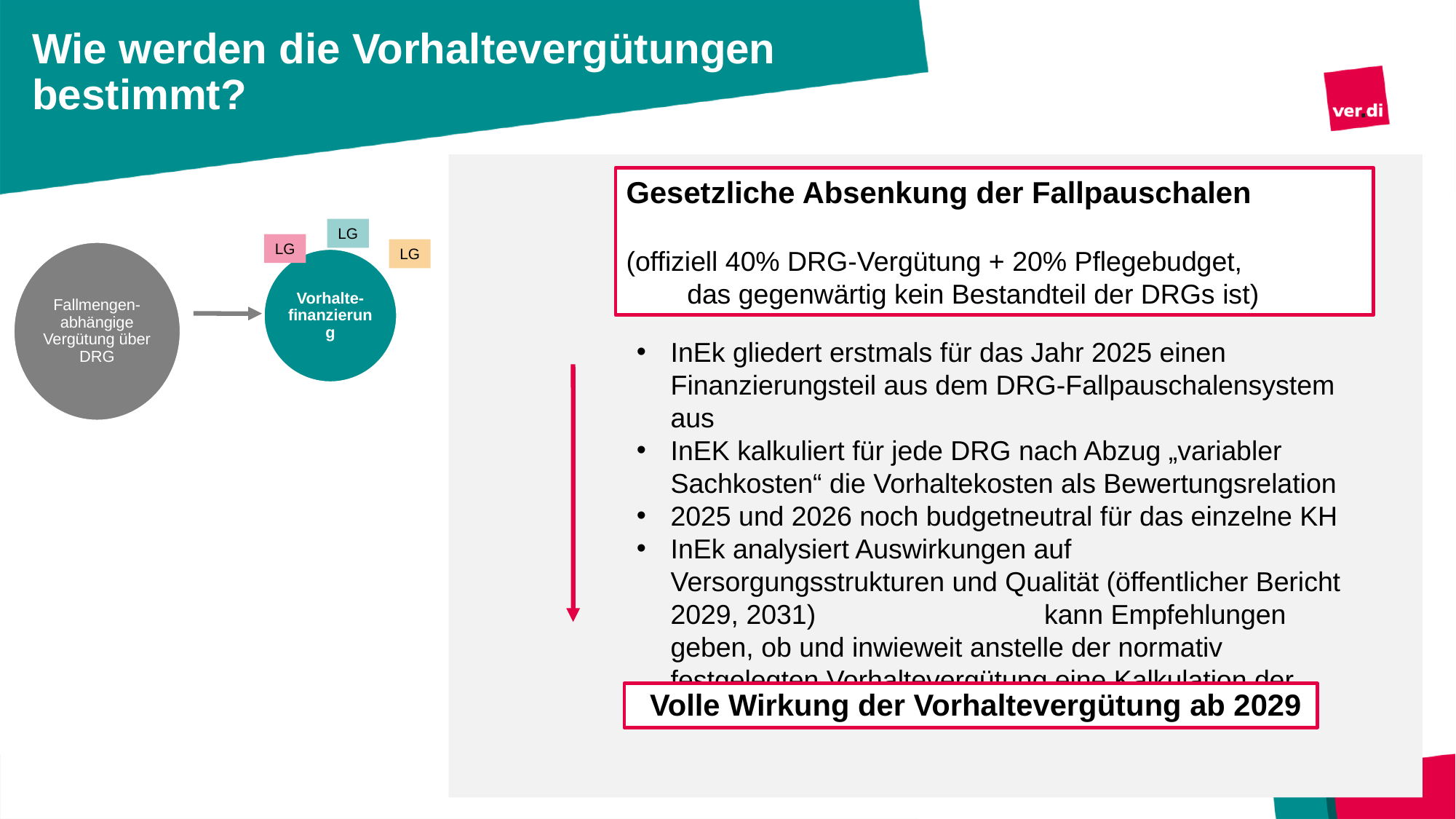

Wie werden die Vorhaltevergütungen bestimmt?
#

Gesetzliche Absenkung der Fallpauschalen

(offiziell 40% DRG-Vergütung + 20% Pflegebudget,                        das gegenwärtig kein Bestandteil der DRGs ist)
LG
LG
LG

Fallmengen-abhängige Vergütung über DRG

Vorhalte-finanzierung

InEk gliedert erstmals für das Jahr 2025 einen Finanzierungsteil aus dem DRG-Fallpauschalensystem aus
InEK kalkuliert für jede DRG nach Abzug „variabler Sachkosten“ die Vorhaltekosten als Bewertungsrelation
2025 und 2026 noch budgetneutral für das einzelne KH
InEk analysiert Auswirkungen auf Versorgungsstrukturen und Qualität (öffentlicher Bericht 2029, 2031)                              kann Empfehlungen geben, ob und inwieweit anstelle der normativ festgelegten Vorhaltevergütung eine Kalkulation der Vorhaltekosten vorgenommen werden soll

Volle Wirkung der Vorhaltevergütung ab 2029